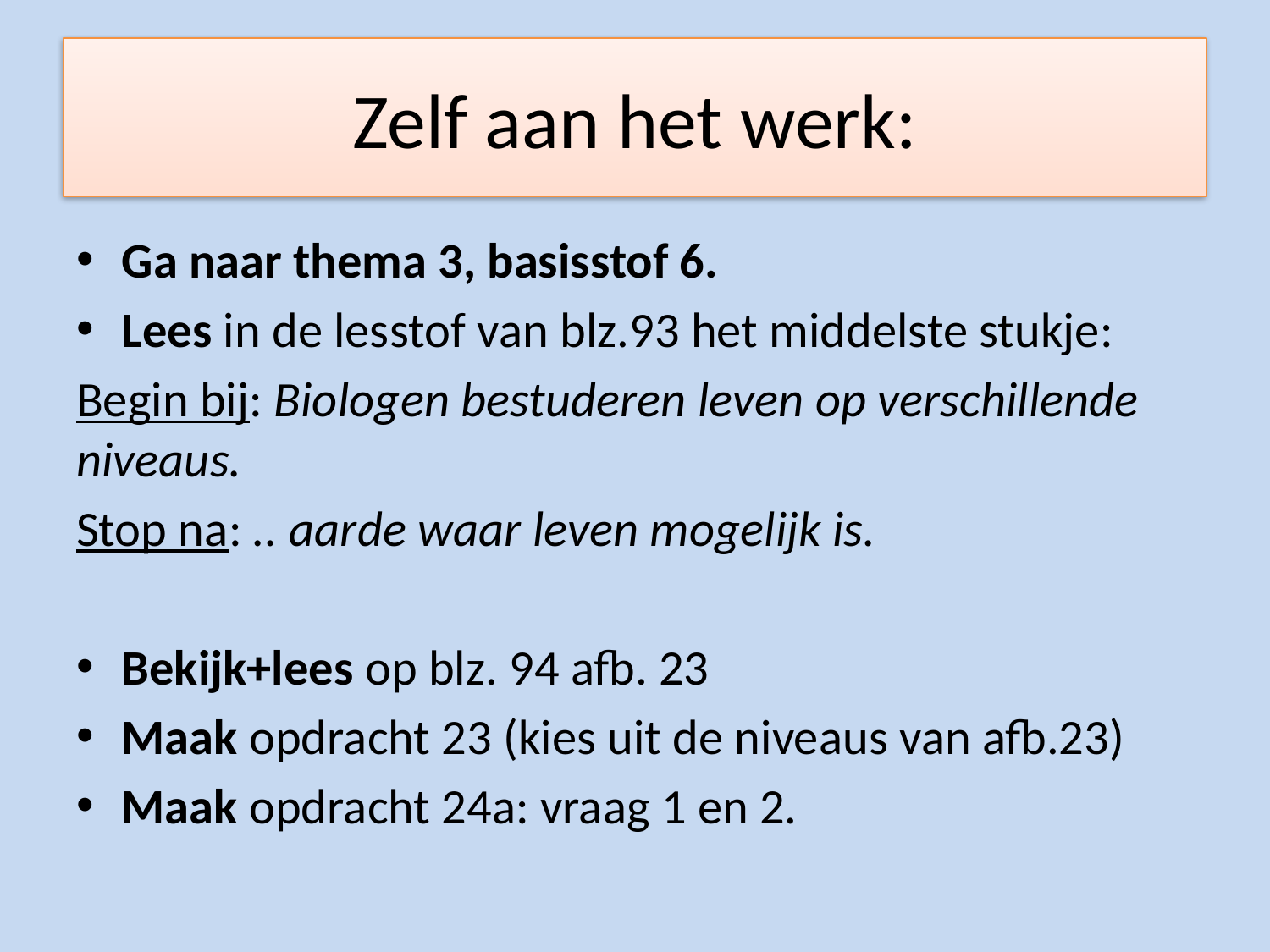

# Zelf aan het werk:
Ga naar thema 3, basisstof 6.
Lees in de lesstof van blz.93 het middelste stukje:
Begin bij: Biologen bestuderen leven op verschillende niveaus.
Stop na: .. aarde waar leven mogelijk is.

Bekijk+lees op blz. 94 afb. 23
Maak opdracht 23 (kies uit de niveaus van afb.23)
Maak opdracht 24a: vraag 1 en 2.